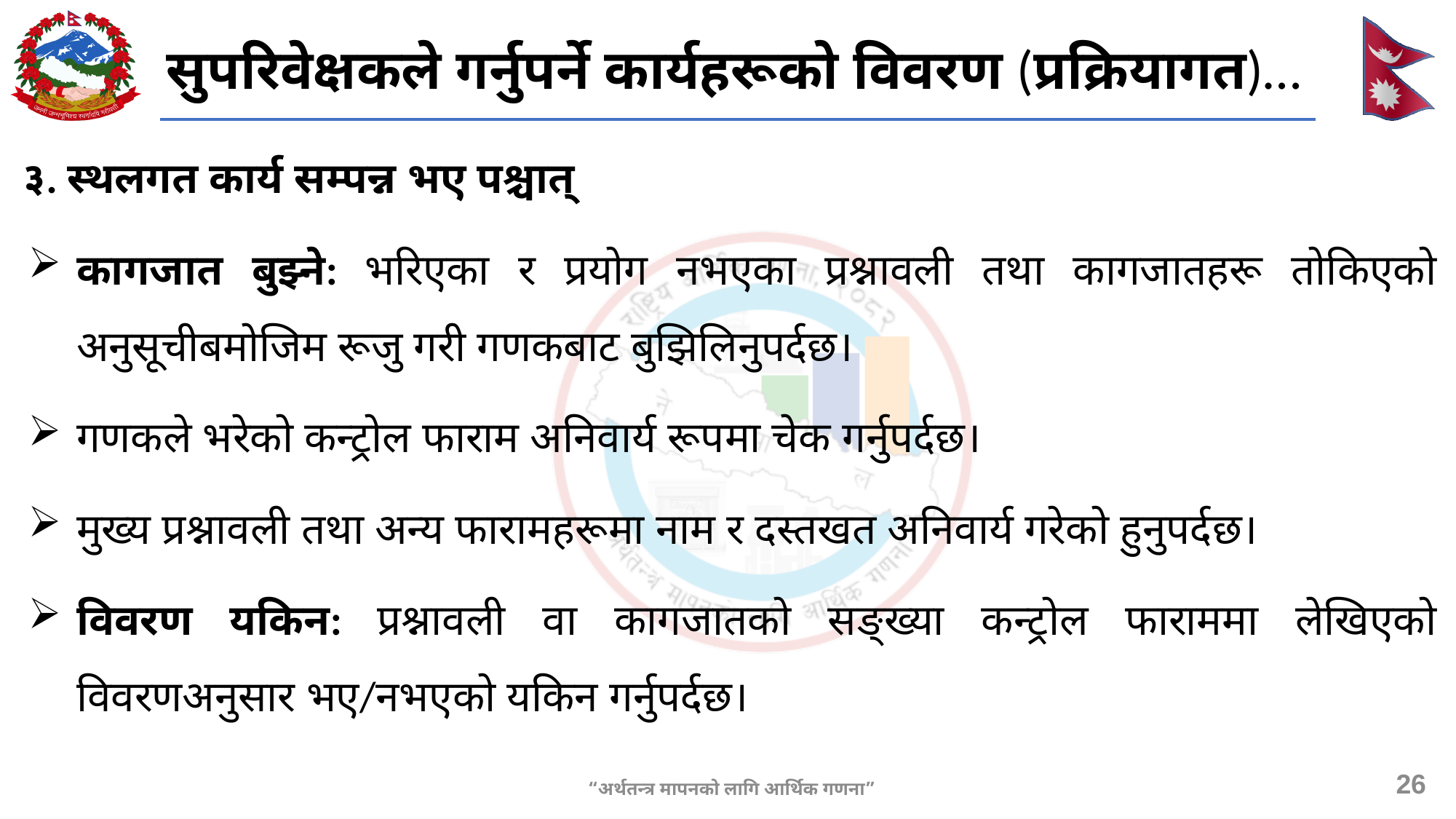

# सुपरिवेक्षकले गर्नुपर्ने कार्यहरूको विवरण (प्रक्रियागत)…
३. स्थलगत कार्य सम्पन्न भए पश्चात्
कागजात बुझ्ने: भरिएका र प्रयोग नभएका प्रश्नावली तथा कागजातहरू तोकिएको अनुसूचीबमोजिम रूजु गरी गणकबाट बुझिलिनुपर्दछ।
गणकले भरेको कन्ट्रोल फाराम अनिवार्य रूपमा चेक गर्नुपर्दछ।
मुख्य प्रश्नावली तथा अन्य फारामहरूमा नाम र दस्तखत अनिवार्य गरेको हुनुपर्दछ।
विवरण यकिन: प्रश्नावली वा कागजातको सङ्ख्या कन्ट्रोल फाराममा लेखिएको विवरणअनुसार भए/नभएको यकिन गर्नुपर्दछ।

26
“अर्थतन्त्र मापनको लागि आर्थिक गणना”